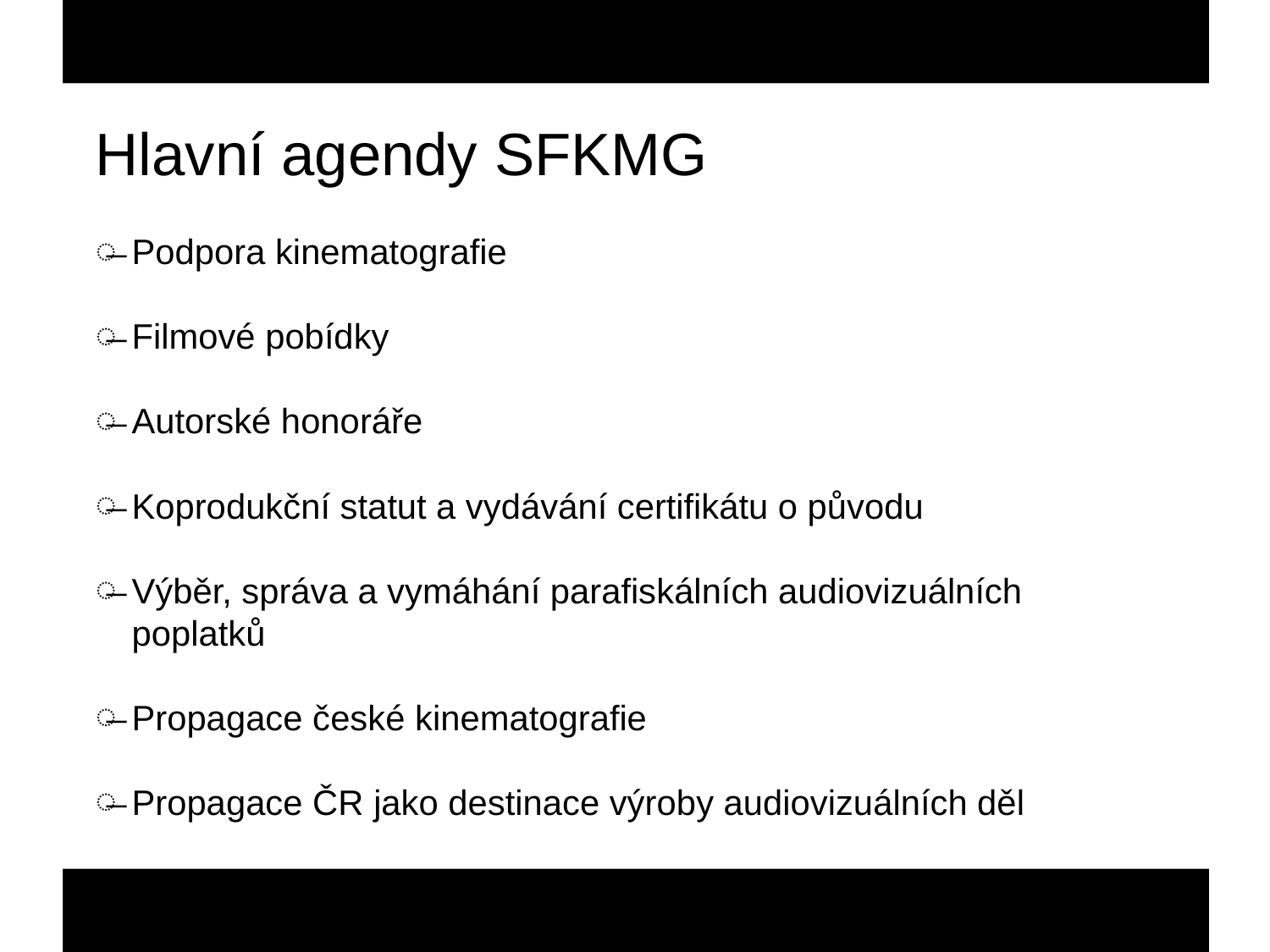

Hlavní agendy SFKMG

Podpora kinematografie

Filmové pobídky

Autorské honoráře

Koprodukční statut a vydávání certifikátu o původu

Výběr, správa a vymáhání parafiskálních audiovizuálních poplatků

Propagace české kinematografie

Propagace ČR jako destinace výroby audiovizuálních děl
7